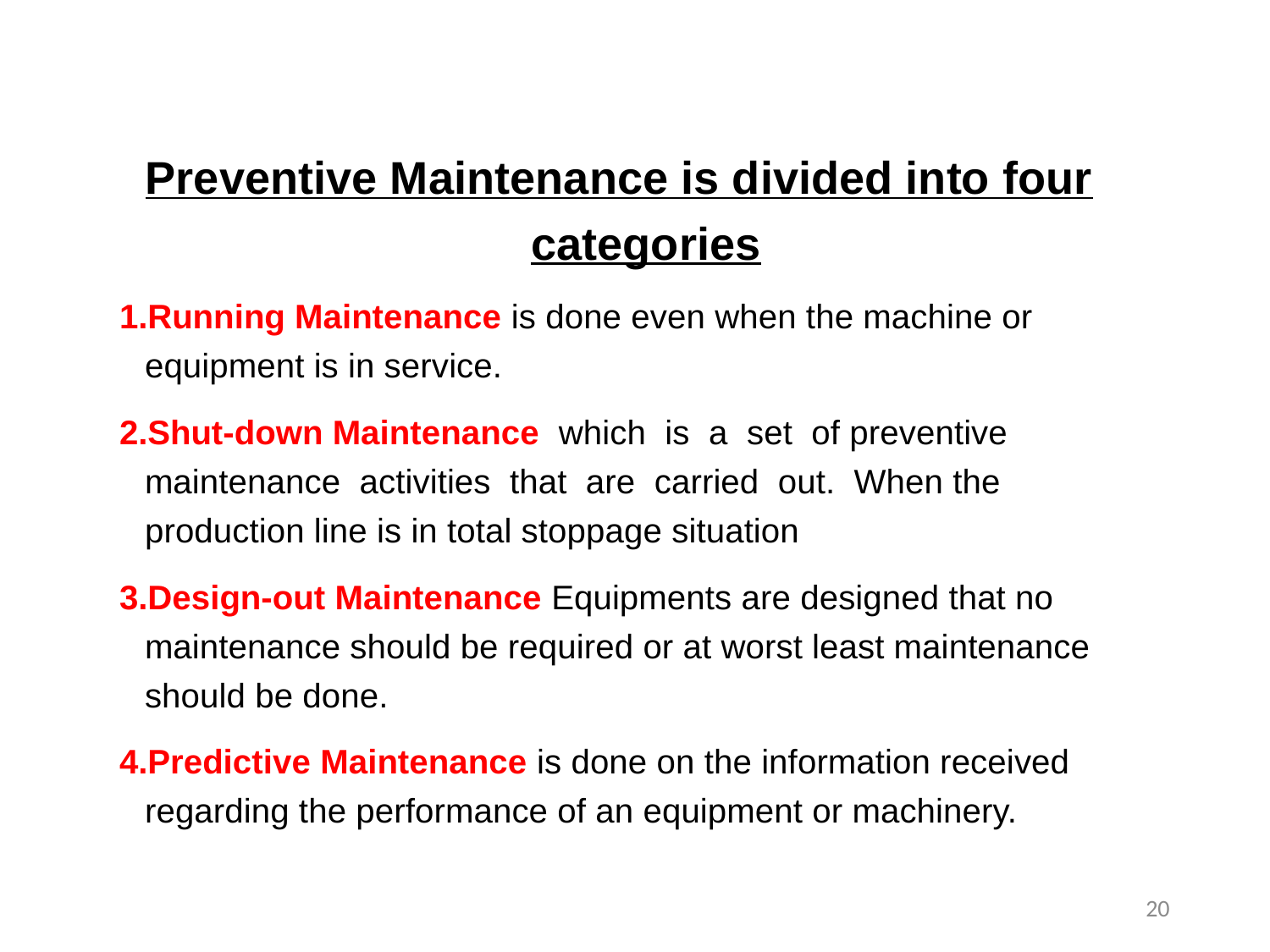

Preventive Maintenance is divided into four categories
Running Maintenance is done even when the machine or equipment is in service.
Shut-down Maintenance  which  is  a  set  of preventive  maintenance  activities  that  are  carried  out.  When the production line is in total stoppage situation
Design-out Maintenance Equipments are designed that no maintenance should be required or at worst least maintenance should be done.
Predictive Maintenance is done on the information received regarding the performance of an equipment or machinery.

20